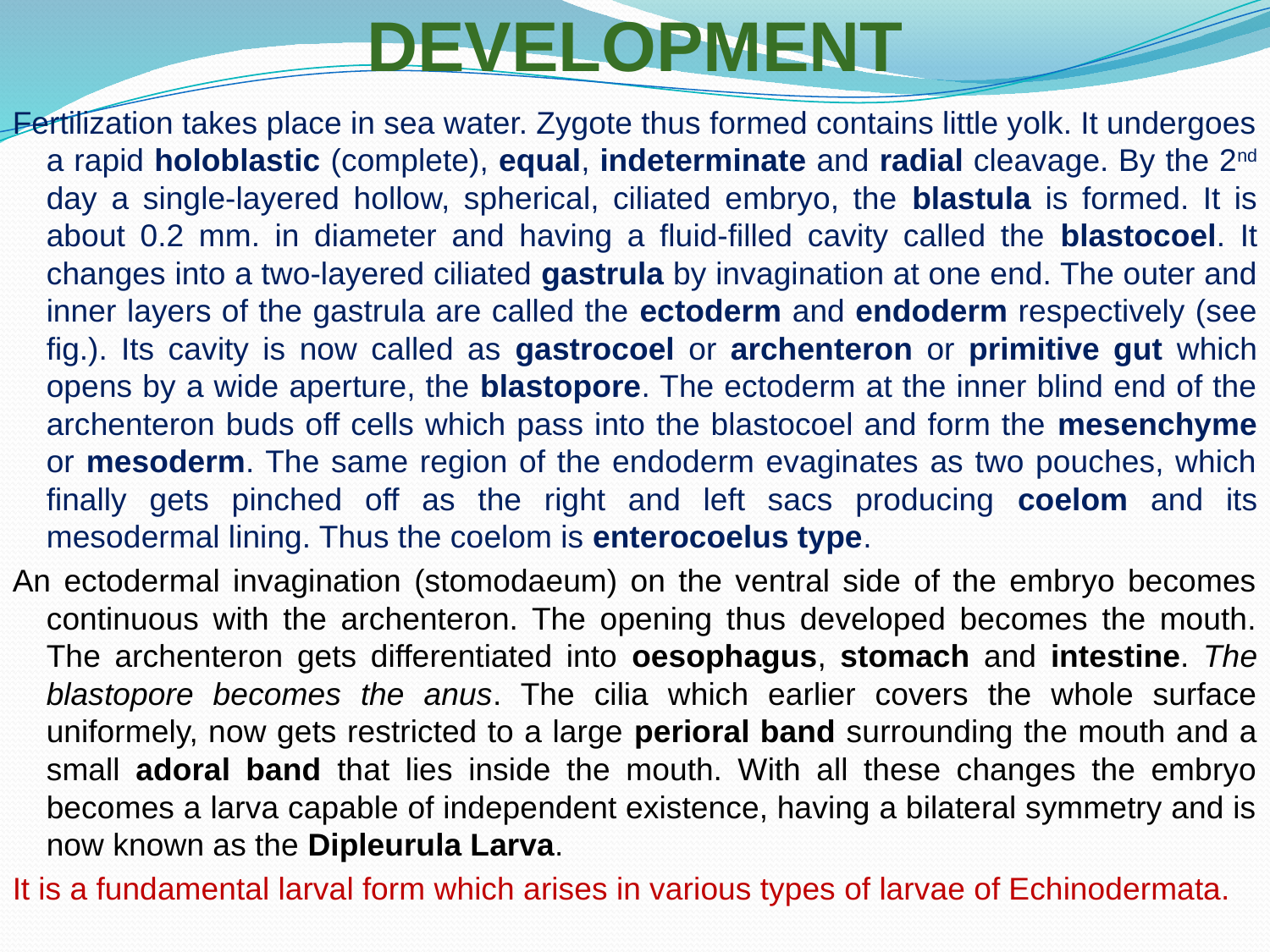

# DEVELOPMENT
Fertilization takes place in sea water. Zygote thus formed contains little yolk. It undergoes a rapid holoblastic (complete), equal, indeterminate and radial cleavage. By the 2nd day a single-layered hollow, spherical, ciliated embryo, the blastula is formed. It is about 0.2 mm. in diameter and having a fluid-filled cavity called the blastocoel. It changes into a two-layered ciliated gastrula by invagination at one end. The outer and inner layers of the gastrula are called the ectoderm and endoderm respectively (see fig.). Its cavity is now called as gastrocoel or archenteron or primitive gut which opens by a wide aperture, the blastopore. The ectoderm at the inner blind end of the archenteron buds off cells which pass into the blastocoel and form the mesenchyme or mesoderm. The same region of the endoderm evaginates as two pouches, which finally gets pinched off as the right and left sacs producing coelom and its mesodermal lining. Thus the coelom is enterocoelus type.
An ectodermal invagination (stomodaeum) on the ventral side of the embryo becomes continuous with the archenteron. The opening thus developed becomes the mouth. The archenteron gets differentiated into oesophagus, stomach and intestine. The blastopore becomes the anus. The cilia which earlier covers the whole surface uniformely, now gets restricted to a large perioral band surrounding the mouth and a small adoral band that lies inside the mouth. With all these changes the embryo becomes a larva capable of independent existence, having a bilateral symmetry and is now known as the Dipleurula Larva.
It is a fundamental larval form which arises in various types of larvae of Echinodermata.